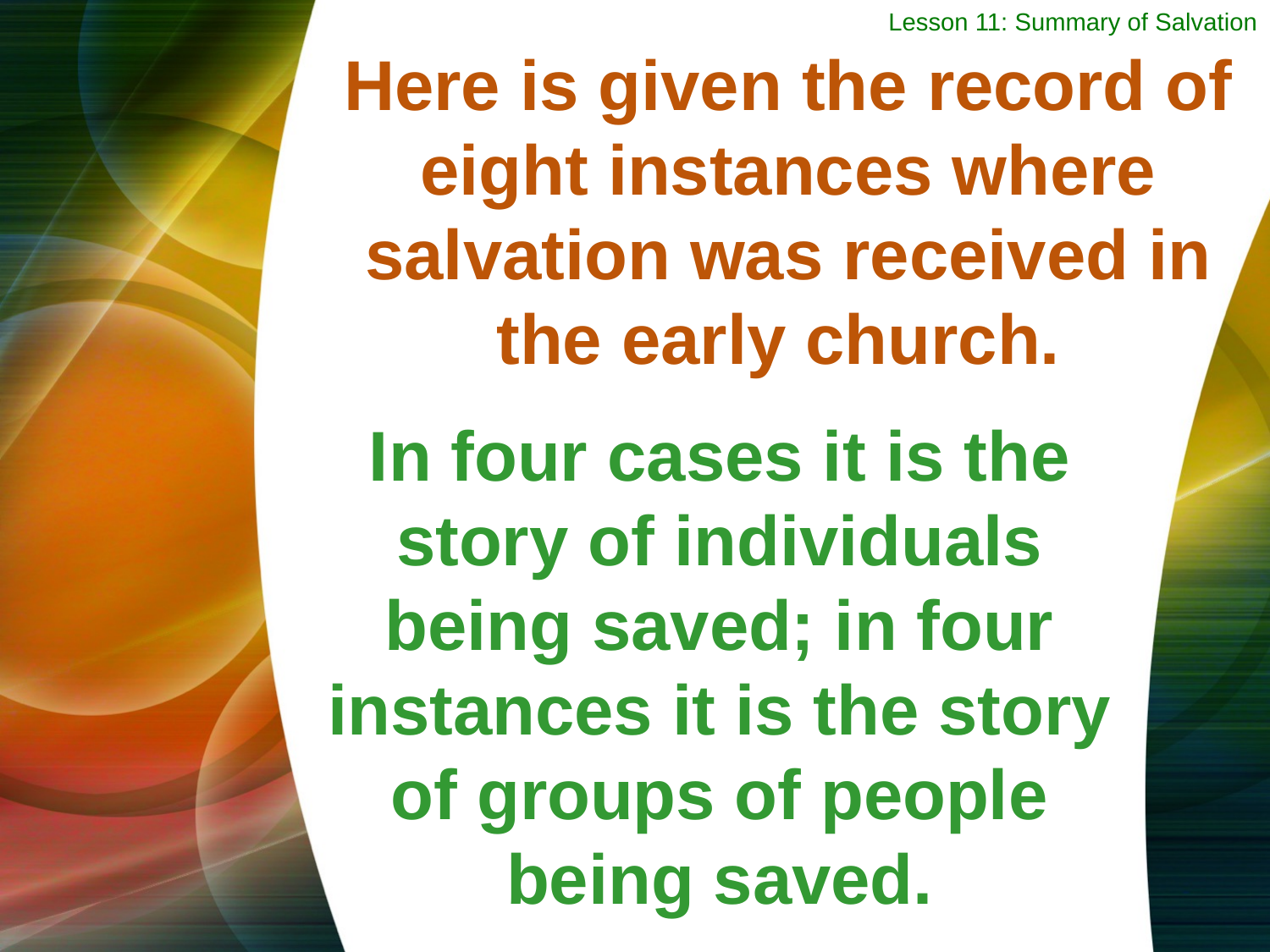

Lesson 11: Summary of Salvation
Here is given the record of eight instances where salvation was received in the early church.
In four cases it is the story of individuals being saved; in four instances it is the story of groups of people being saved.